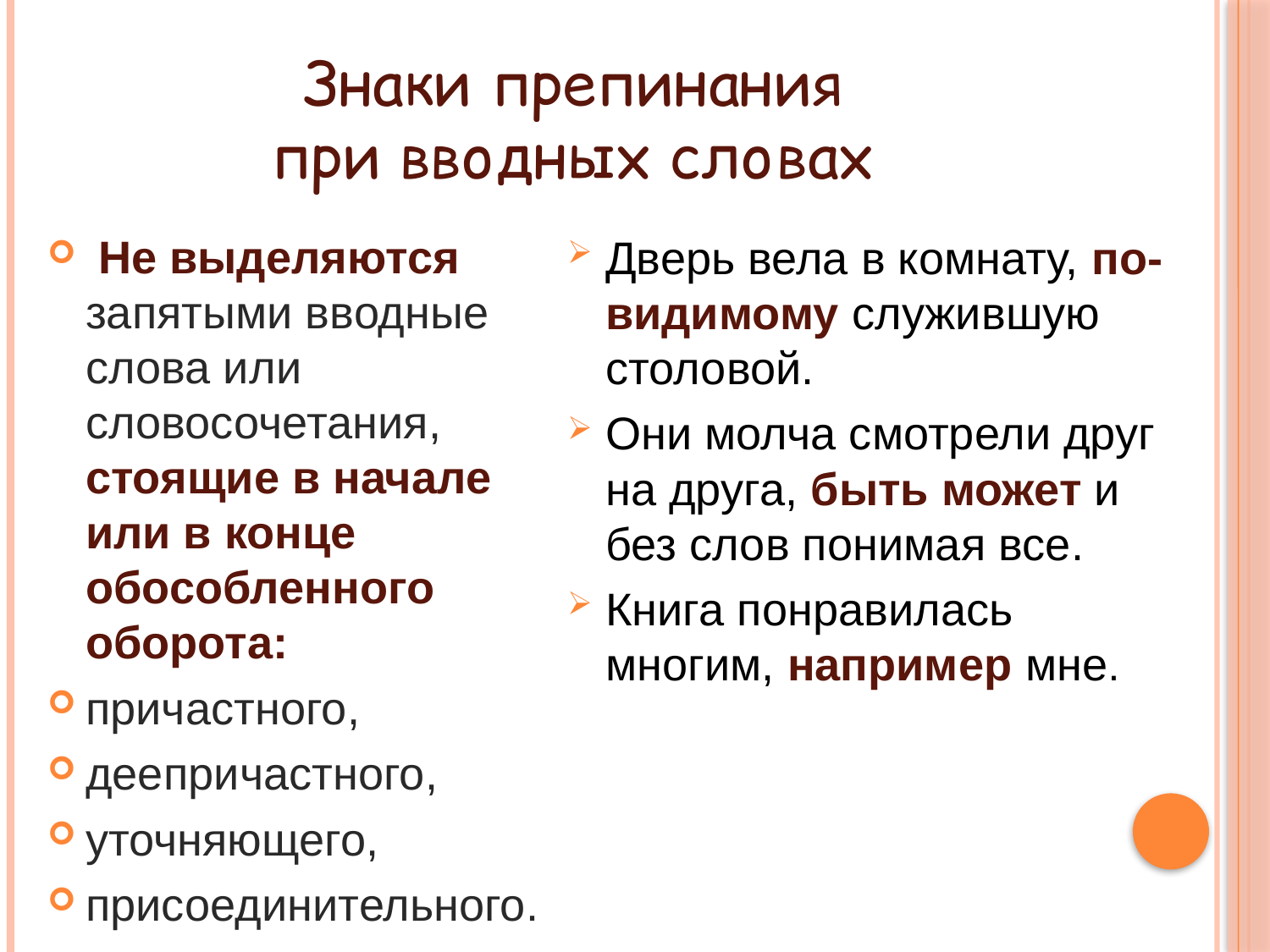

# Знаки препинания при вводных словах
 Не выделяются запятыми вводные слова или словосочетания, стоящие в начале или в конце обособленного оборота:
причастного,
деепричастного,
уточняющего,
присоединительного.
Дверь вела в комнату, по-видимому служившую столовой.
Они молча смотрели друг на друга, быть может и без слов понимая все.
Книга понравилась многим, например мне.